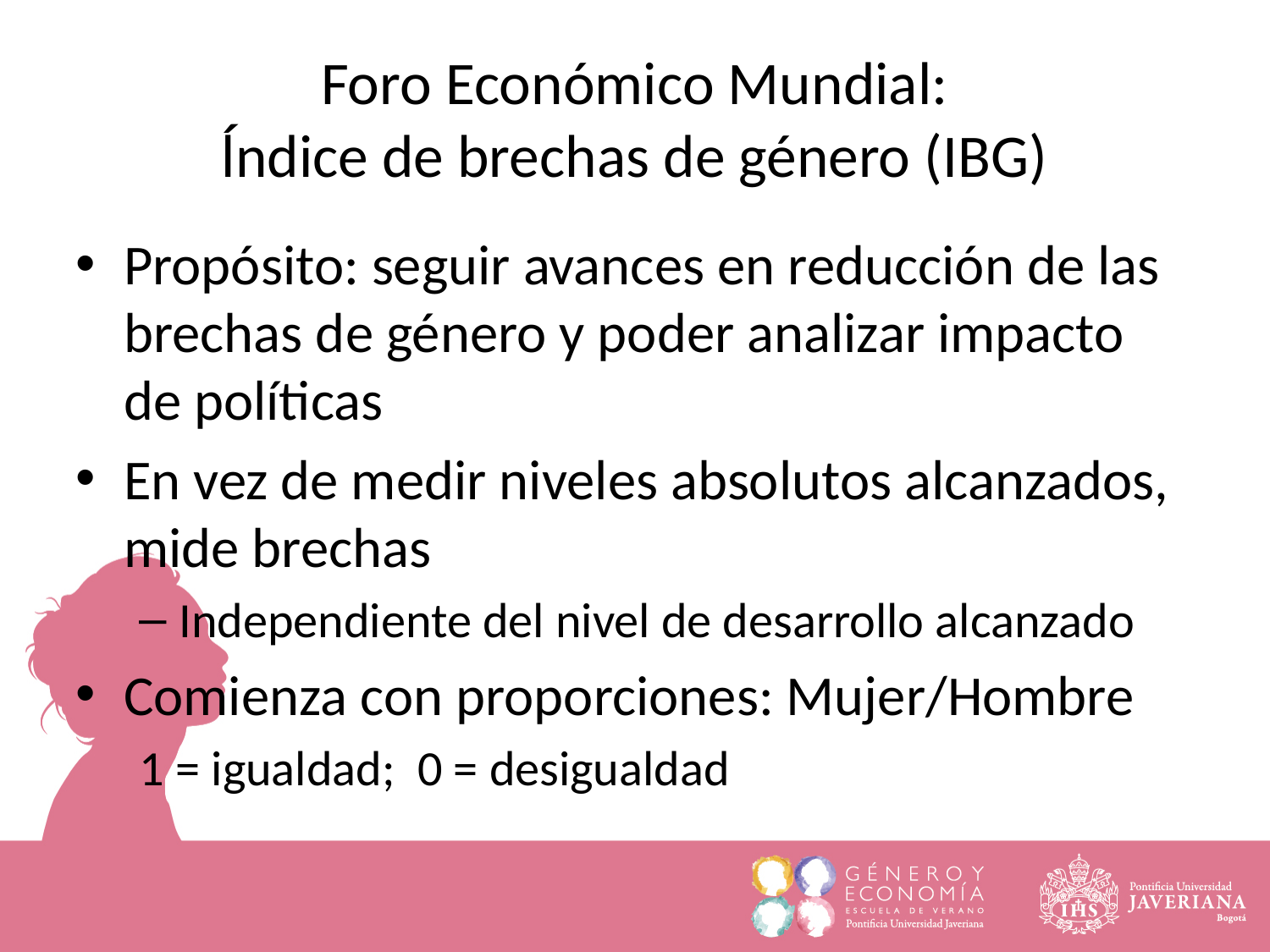

Foro Económico Mundial:
ĺndice de brechas de género (IBG)
Propósito: seguir avances en reducción de las brechas de género y poder analizar impacto de políticas
En vez de medir niveles absolutos alcanzados, mide brechas
Independiente del nivel de desarrollo alcanzado
Comienza con proporciones: Mujer/Hombre
1 = igualdad;  0 = desigualdad